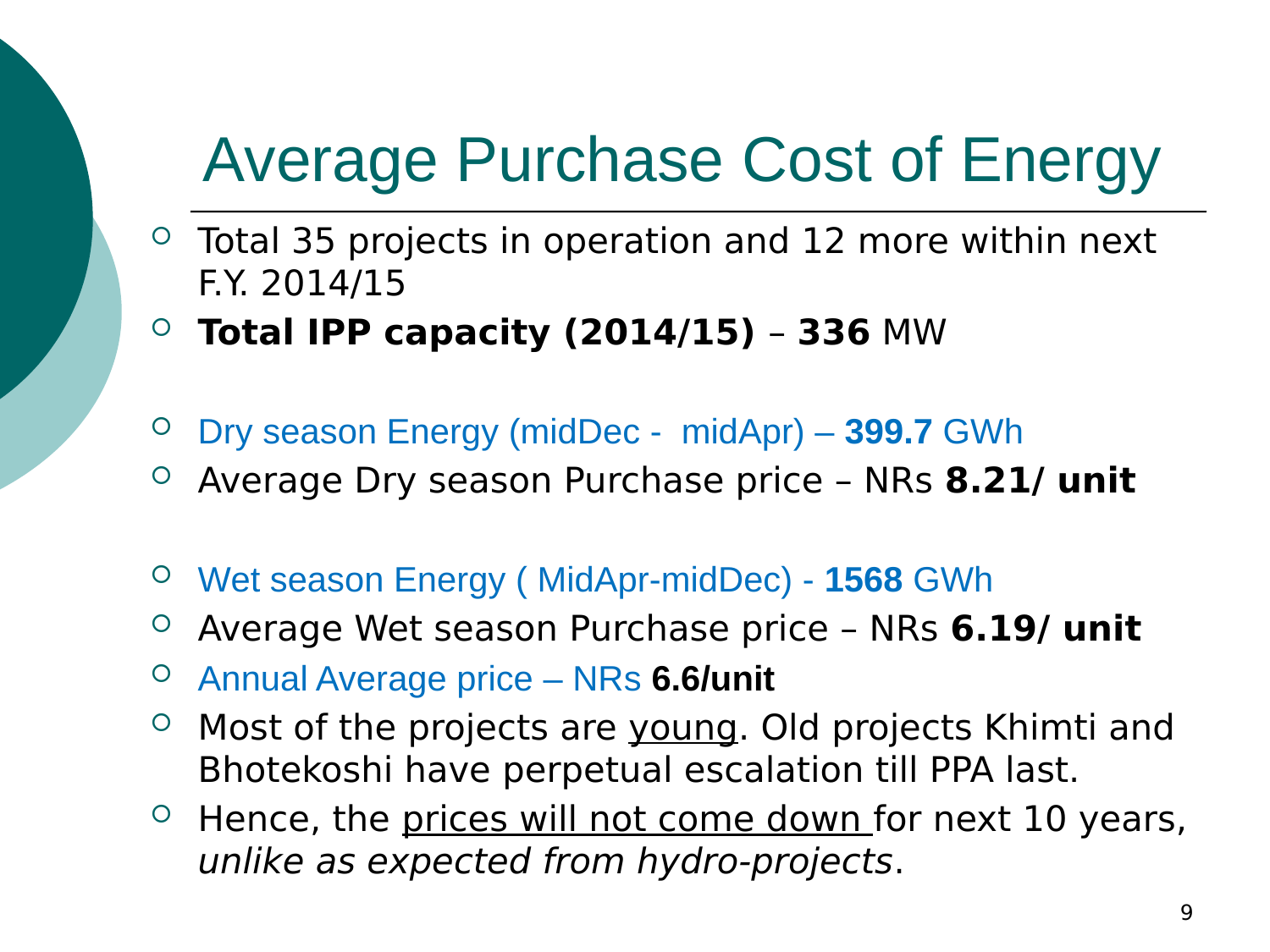

# Average Purchase Cost of Energy
Total 35 projects in operation and 12 more within next F.Y. 2014/15
Total IPP capacity (2014/15) – 336 MW

Dry season Energy (midDec -  midApr) – 399.7 GWh
Average Dry season Purchase price – NRs 8.21/ unit

Wet season Energy ( MidApr-midDec) - 1568 GWh
Average Wet season Purchase price – NRs 6.19/ unit
Annual Average price – NRs 6.6/unit
Most of the projects are young. Old projects Khimti and Bhotekoshi have perpetual escalation till PPA last.
Hence, the prices will not come down for next 10 years, unlike as expected from hydro-projects.

9